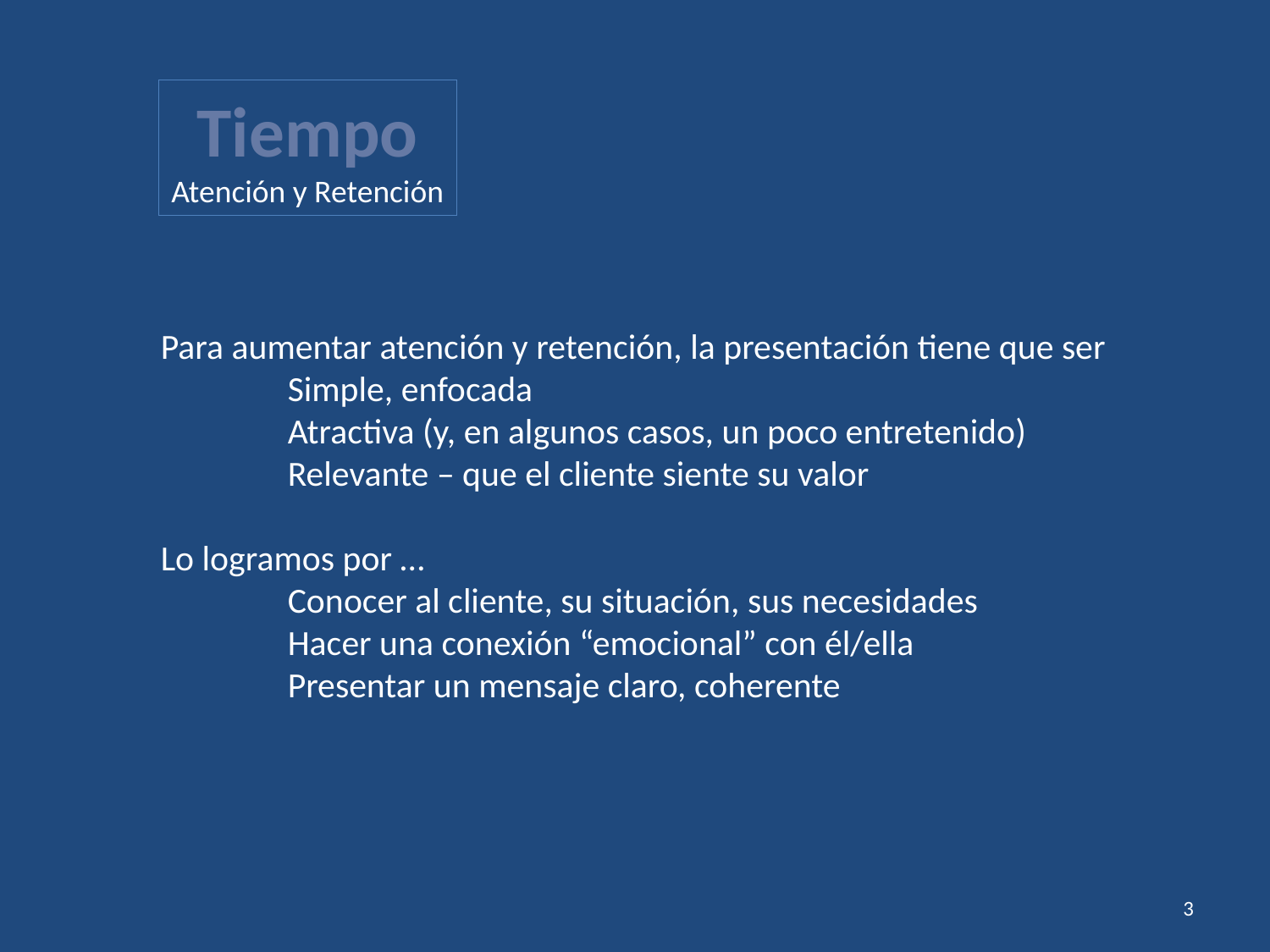

Tiempo
Atención y Retención
Para aumentar atención y retención, la presentación tiene que ser
Simple, enfocada
Atractiva (y, en algunos casos, un poco entretenido)
Relevante – que el cliente siente su valor

Lo logramos por …
Conocer al cliente, su situación, sus necesidades
Hacer una conexión “emocional” con él/ella
Presentar un mensaje claro, coherente

3